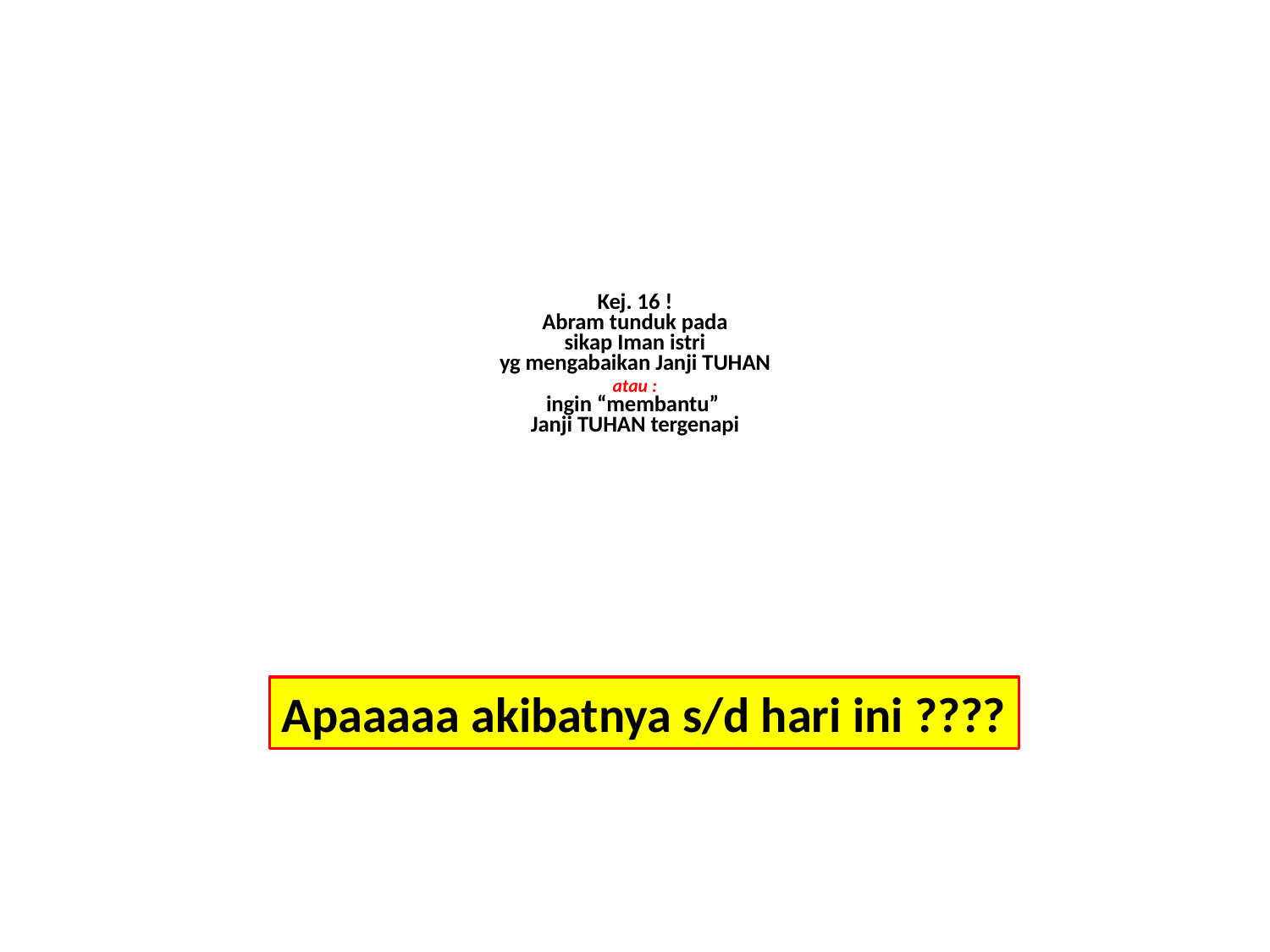

# Kej. 16 ! Abram tunduk pada sikap Iman istri yg mengabaikan Janji TUHAN atau : ingin “membantu” Janji TUHAN tergenapi
Apaaaaa akibatnya s/d hari ini ????